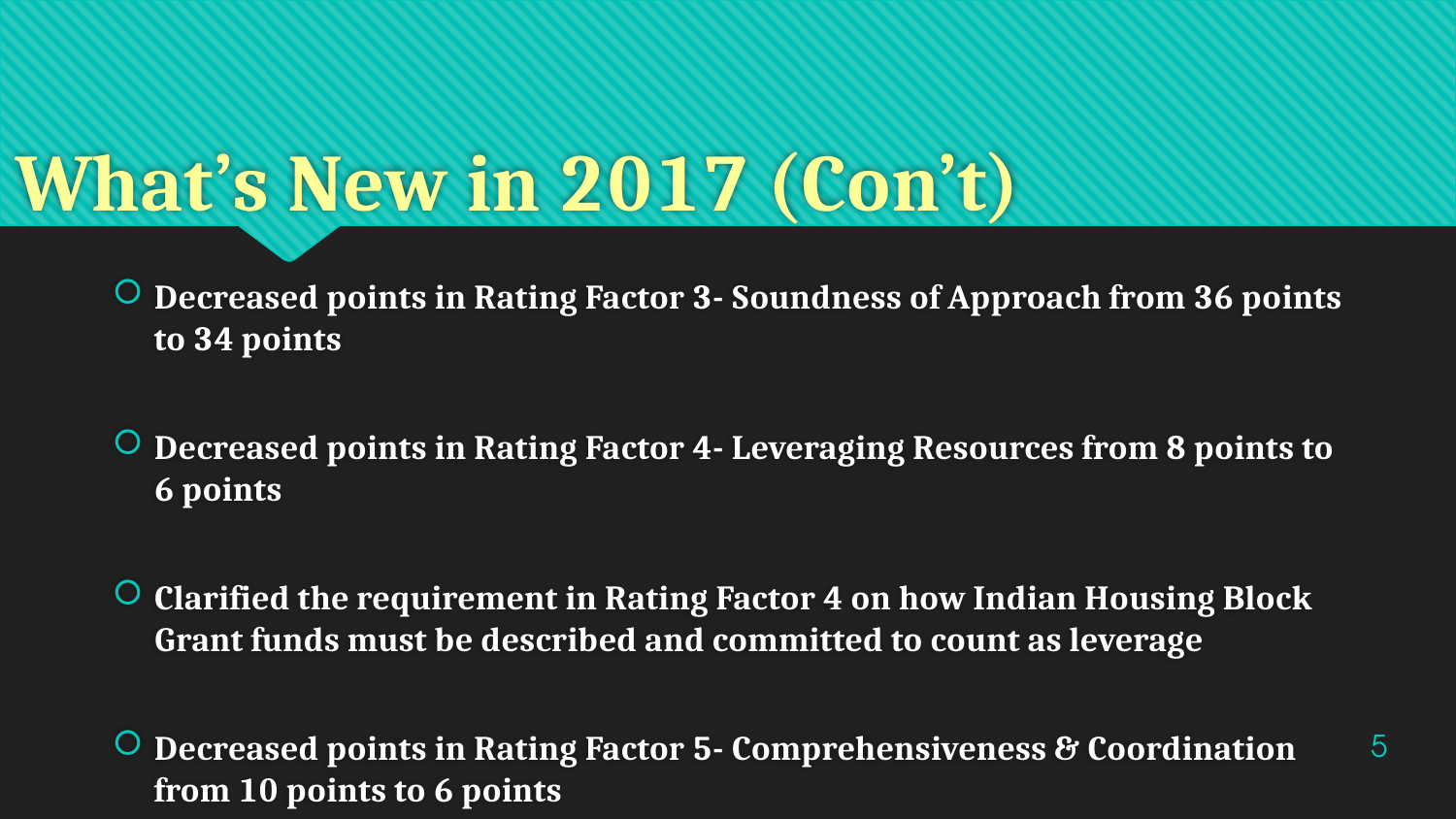

# What’s New in 2017 (Con’t)
Decreased points in Rating Factor 3- Soundness of Approach from 36 points to 34 points

Decreased points in Rating Factor 4- Leveraging Resources from 8 points to 6 points

Clarified the requirement in Rating Factor 4 on how Indian Housing Block Grant funds must be described and committed to count as leverage

Decreased points in Rating Factor 5- Comprehensiveness & Coordination from 10 points to 6 points
5